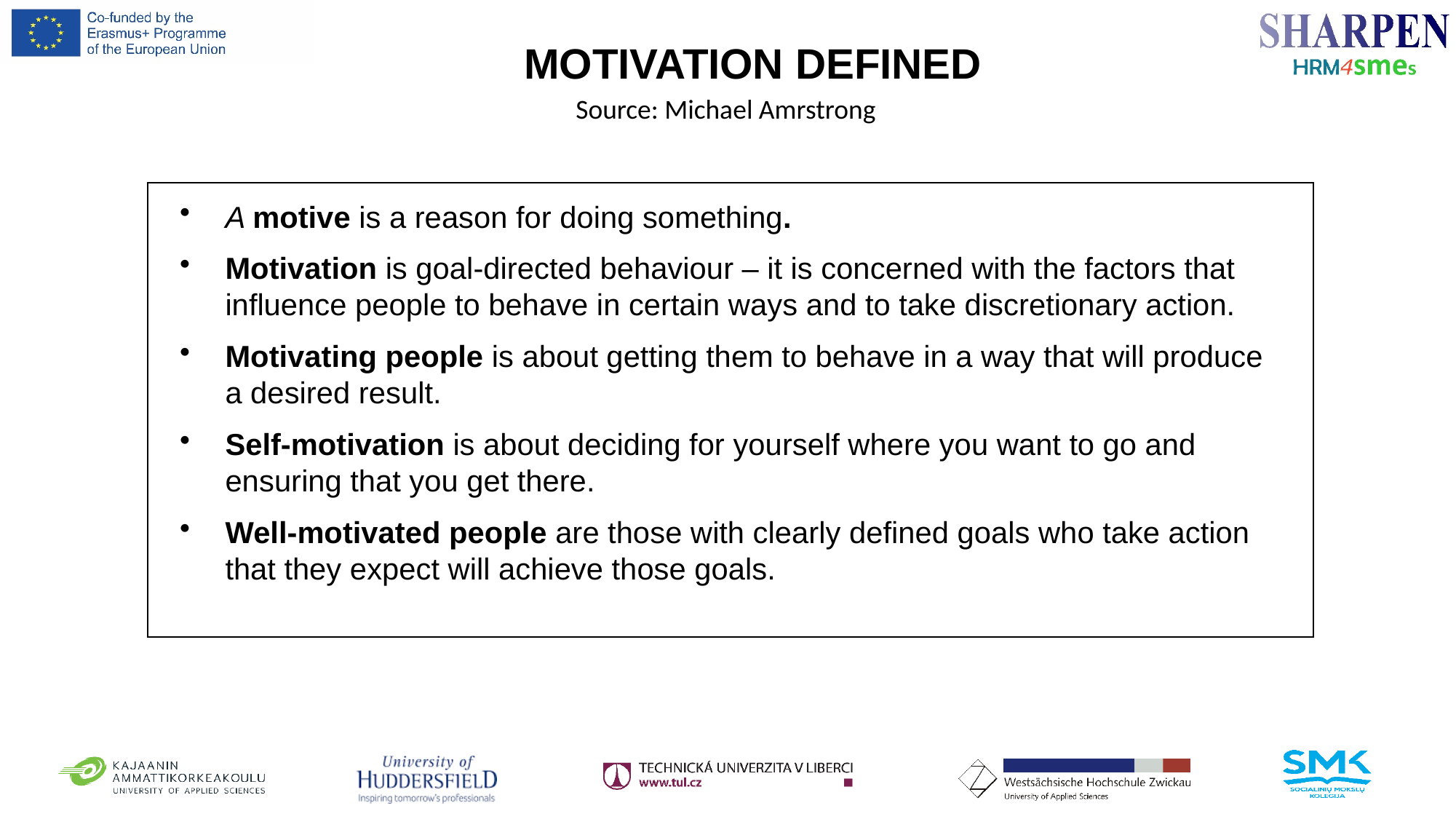

MOTIVATION DEFINED
Source: Michael Amrstrong
|  |
| --- |
A motive is a reason for doing something.
Motivation is goal-directed behaviour – it is concerned with the factors that influence people to behave in certain ways and to take discretionary action.
Motivating people is about getting them to behave in a way that will produce a desired result.
Self-motivation is about deciding for yourself where you want to go and ensuring that you get there.
Well-motivated people are those with clearly defined goals who take action that they expect will achieve those goals.